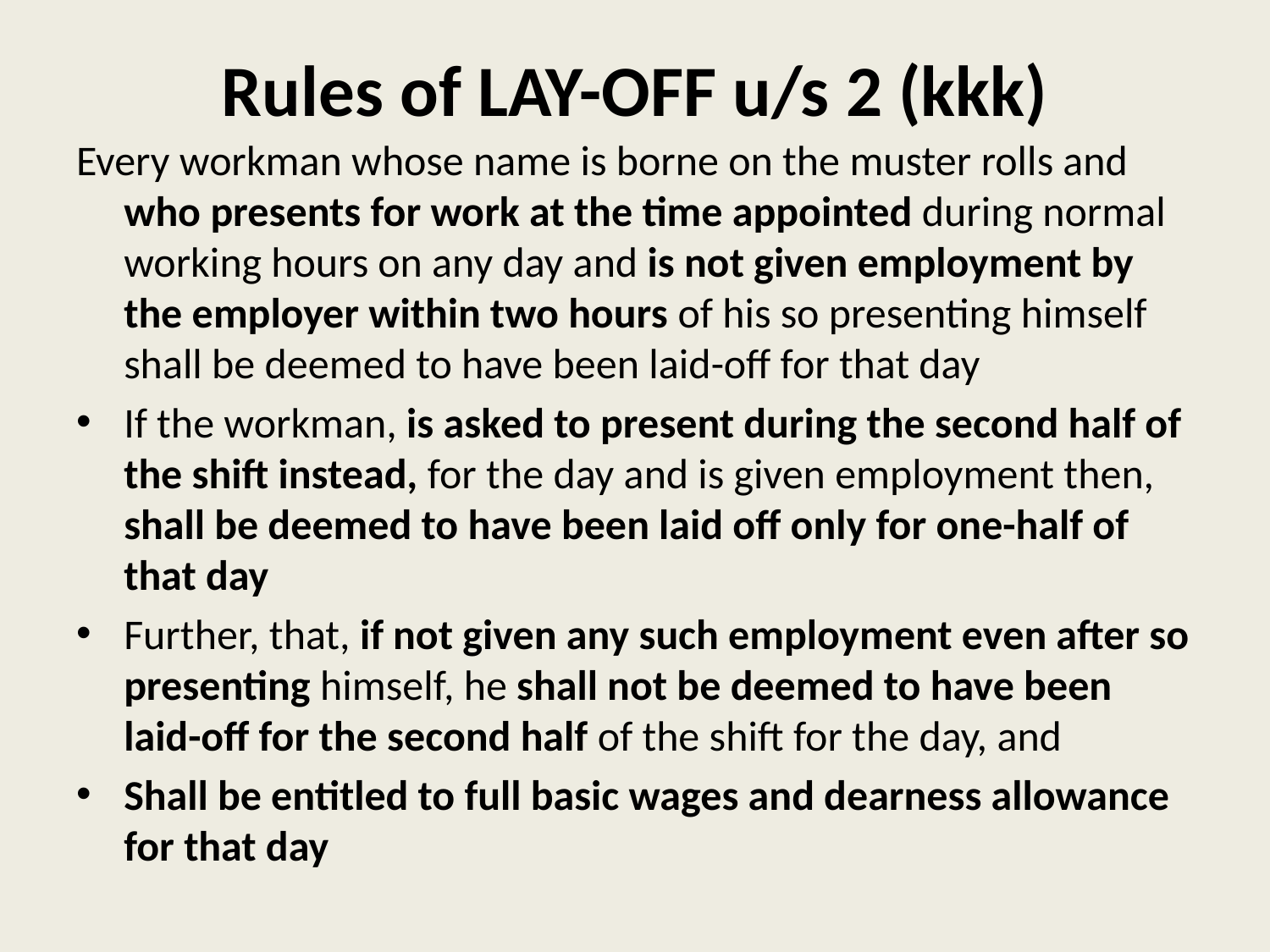

# Rules of LAY-OFF u/s 2 (kkk)
Every workman whose name is borne on the muster rolls and who presents for work at the time appointed during normal working hours on any day and is not given employment by the employer within two hours of his so presenting himself shall be deemed to have been laid-off for that day
If the workman, is asked to present during the second half of the shift instead, for the day and is given employment then, shall be deemed to have been laid off only for one-half of that day
Further, that, if not given any such employment even after so presenting himself, he shall not be deemed to have been laid-off for the second half of the shift for the day, and
Shall be entitled to full basic wages and dearness allowance for that day